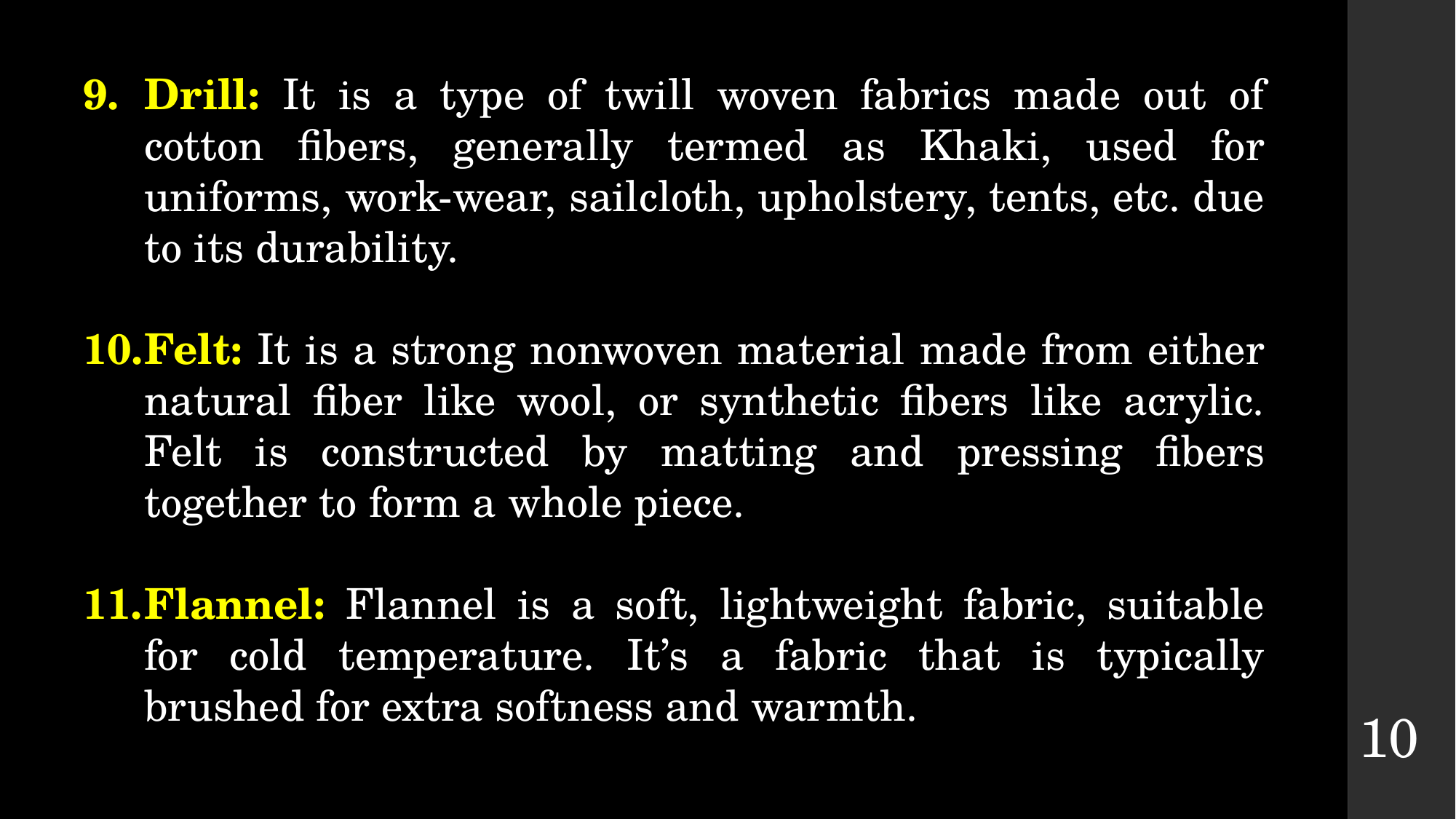

Drill: It is a type of twill woven fabrics made out of cotton fibers, generally termed as Khaki, used for uniforms, work-wear, sailcloth, upholstery, tents, etc. due to its durability.

Felt: It is a strong nonwoven material made from either natural fiber like wool, or synthetic fibers like acrylic. Felt is constructed by matting and pressing fibers together to form a whole piece.

Flannel: Flannel is a soft, lightweight fabric, suitable for cold temperature. It’s a fabric that is typically brushed for extra softness and warmth.
10